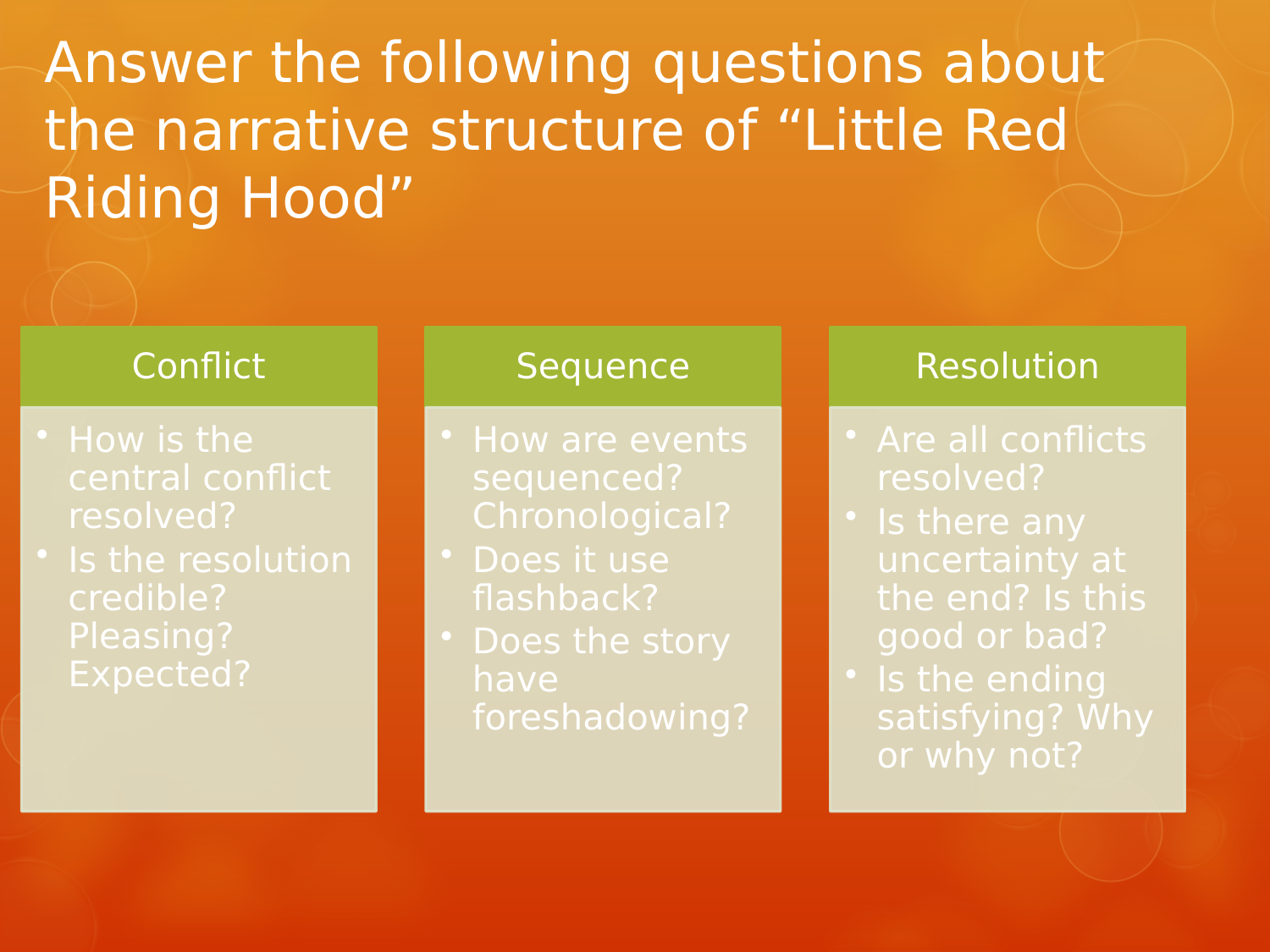

# Answer the following questions about the narrative structure of “Little Red Riding Hood”
Conflict
How is the central conflict resolved?
Is the resolution credible? Pleasing? Expected?
Sequence
How are events sequenced? Chronological?
Does it use flashback?
Does the story have foreshadowing?
Resolution
Are all conflicts resolved?
Is there any uncertainty at the end? Is this good or bad?
Is the ending satisfying? Why or why not?